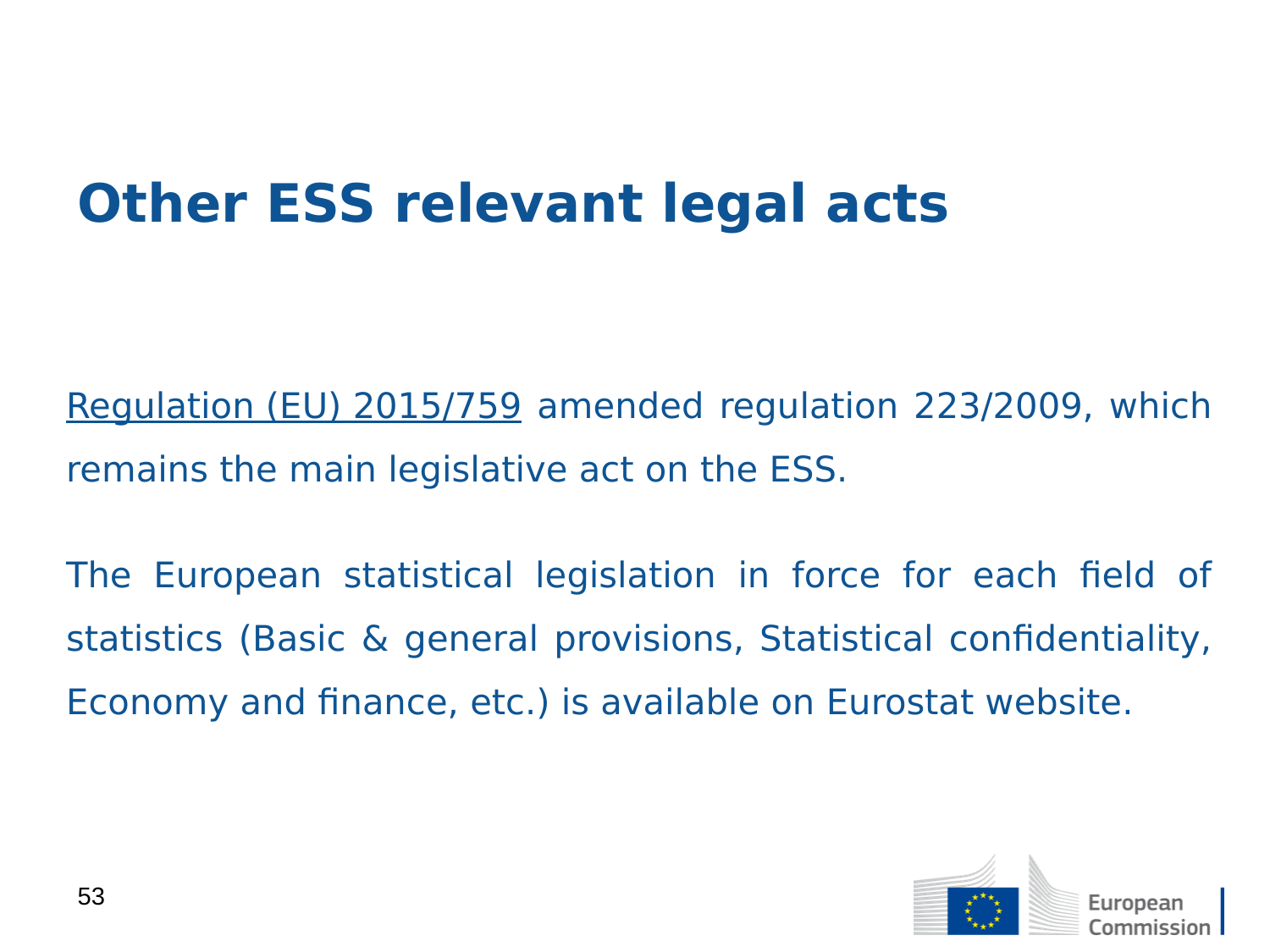

# Other ESS relevant legal acts
Regulation (EU) 2015/759 amended regulation 223/2009, which remains the main legislative act on the ESS.

The European statistical legislation in force for each field of statistics (Basic & general provisions, Statistical confidentiality, Economy and finance, etc.) is available on Eurostat website.

53